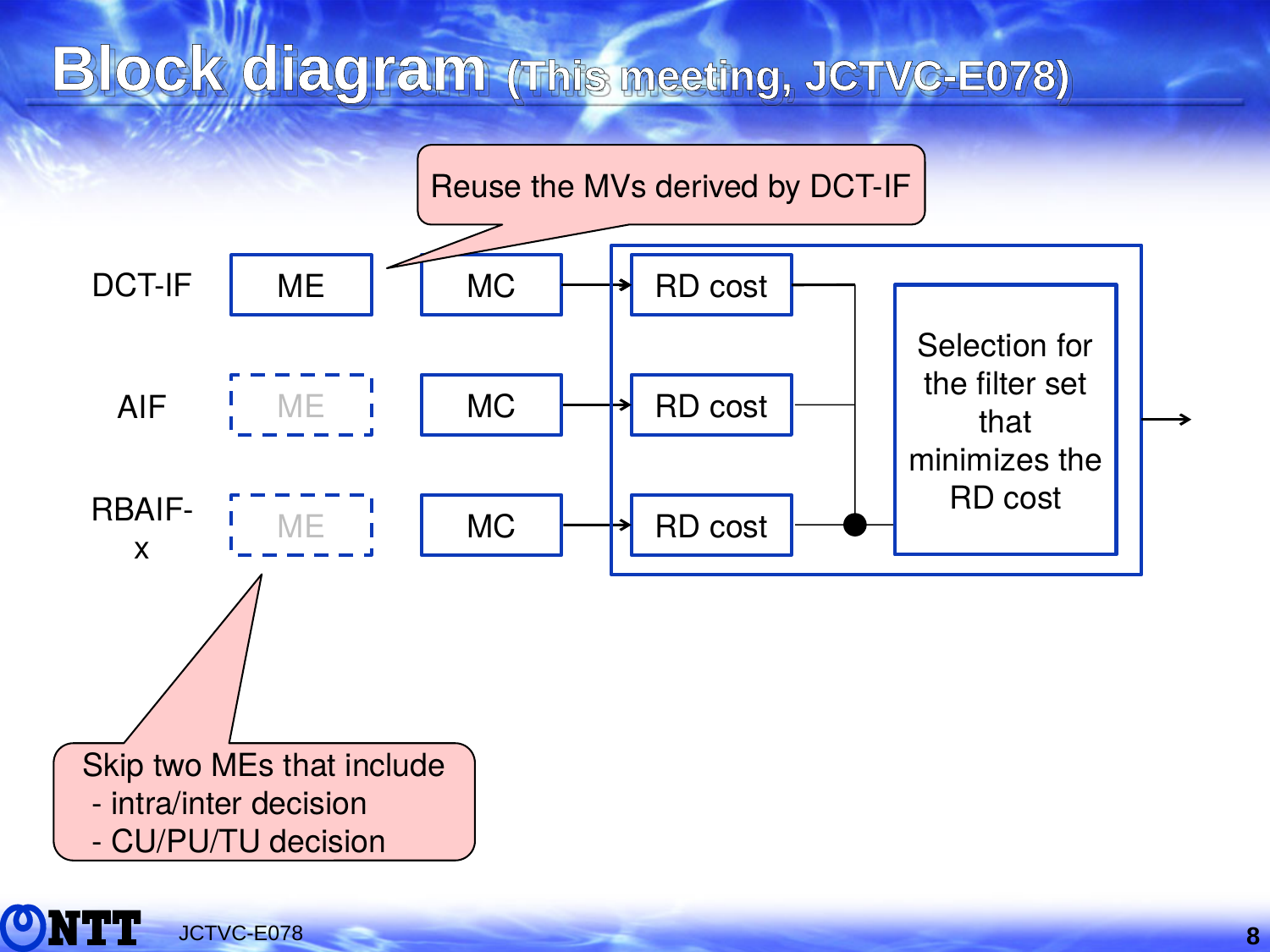

# Block diagram (This meeting, JCTVC-E078)
Reuse the MVs derived by DCT-IF

DCT-IF
ME
MC
RD cost

Selection for the filter set that minimizes the RD cost
ME
MC
RD cost
AIF

ME
MC
RD cost
RBAIF-x

Skip two MEs that include
 - intra/inter decision
 - CU/PU/TU decision